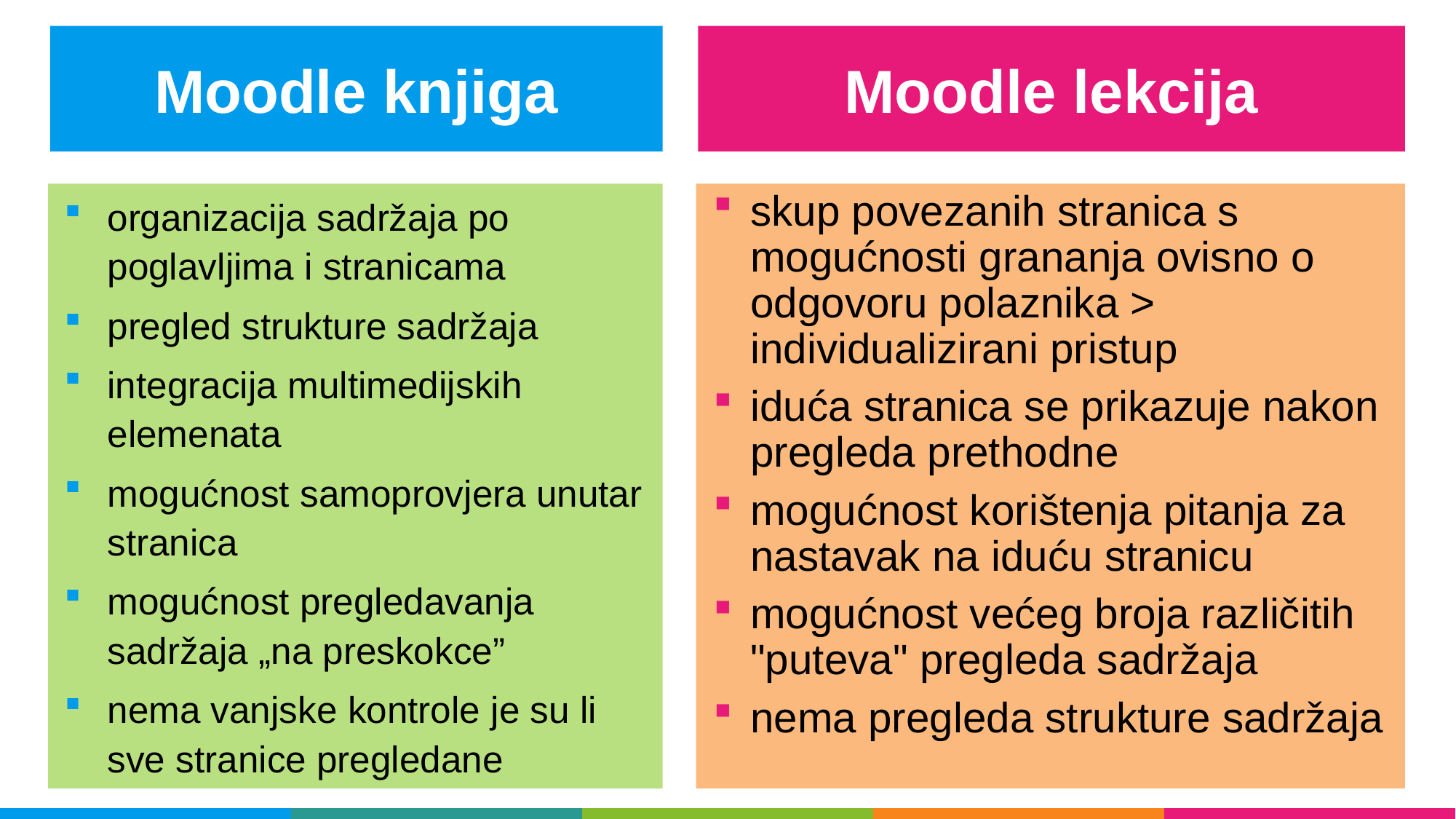

Moodle knjiga
Moodle lekcija
organizacija sadržaja po poglavljima i stranicama
pregled strukture sadržaja
integracija multimedijskih elemenata
mogućnost samoprovjera unutar stranica
mogućnost pregledavanja sadržaja „na preskokce”
nema vanjske kontrole je su li sve stranice pregledane
skup povezanih stranica s mogućnosti grananja ovisno o odgovoru polaznika > individualizirani pristup
iduća stranica se prikazuje nakon pregleda prethodne
mogućnost korištenja pitanja za nastavak na iduću stranicu
mogućnost većeg broja različitih "puteva" pregleda sadržaja
nema pregleda strukture sadržaja